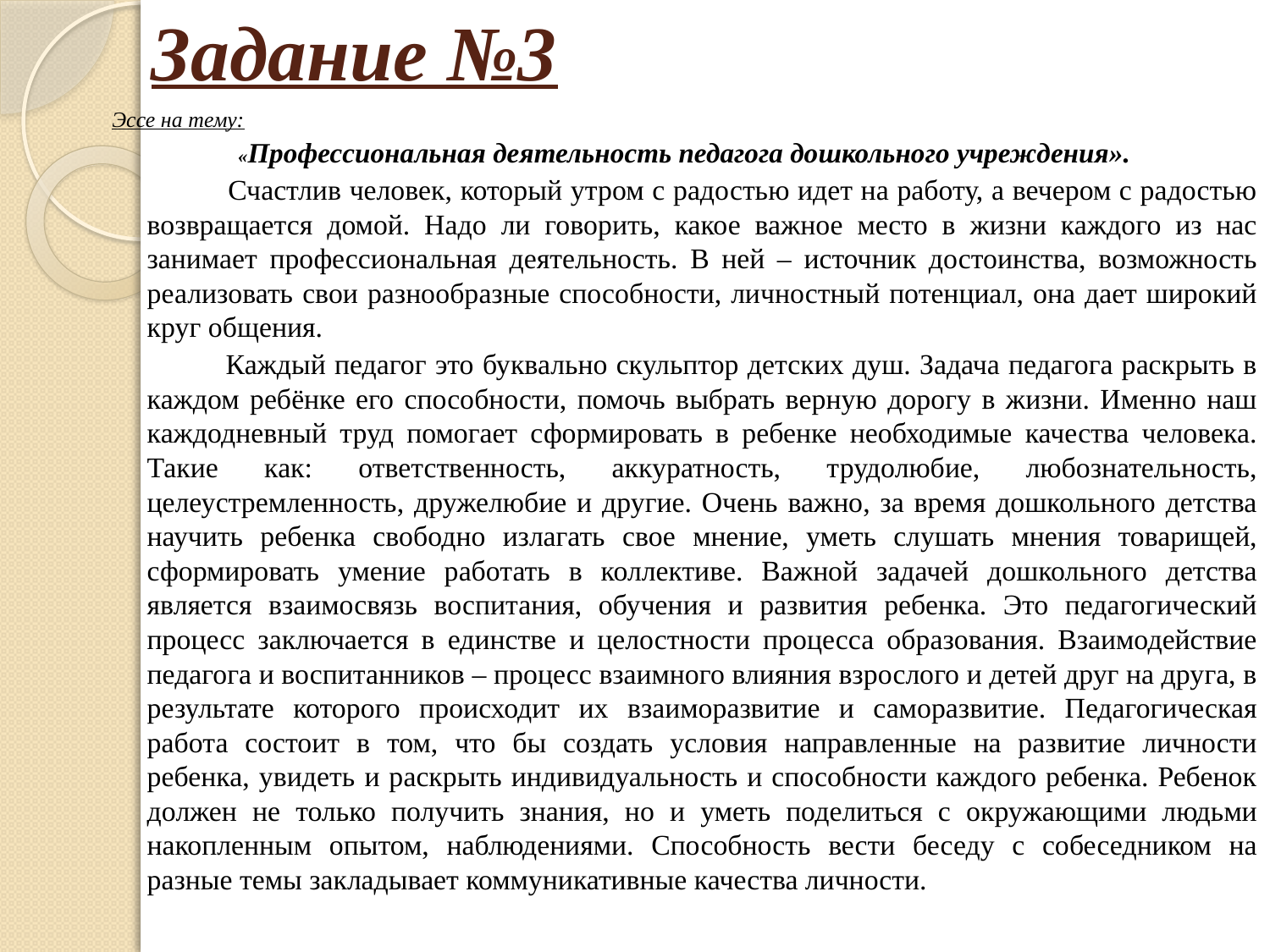

# Задание №3
Эссе на тему:
«Профессиональная деятельность педагога дошкольного учреждения».
              Счастлив человек, который утром с радостью идет на работу, а вечером с радостью возвращается домой. Надо ли говорить, какое важное место в жизни каждого из нас занимает профессиональная деятельность. В ней – источник достоинства, возможность реализовать свои разнообразные способности, личностный потенциал, она дает широкий круг общения.
             Каждый педагог это буквально скульптор детских душ. Задача педагога раскрыть в каждом ребёнке его способности, помочь выбрать верную дорогу в жизни. Именно наш каждодневный труд помогает сформировать в ребенке необходимые качества человека. Такие как: ответственность, аккуратность, трудолюбие, любознательность, целеустремленность, дружелюбие и другие. Очень важно, за время дошкольного детства научить ребенка свободно излагать свое мнение, уметь слушать мнения товарищей, сформировать умение работать в коллективе. Важной задачей дошкольного детства является взаимосвязь воспитания, обучения и развития ребенка. Это педагогический процесс заключается в единстве и целостности процесса образования. Взаимодействие педагога и воспитанников – процесс взаимного влияния взрослого и детей друг на друга, в результате которого происходит их взаиморазвитие и саморазвитие. Педагогическая работа состоит в том, что бы создать условия направленные на развитие личности ребенка, увидеть и раскрыть индивидуальность и способности каждого ребенка. Ребенок должен не только получить знания, но и уметь поделиться с окружающими людьми накопленным опытом, наблюдениями. Способность вести беседу с собеседником на разные темы закладывает коммуникативные качества личности.